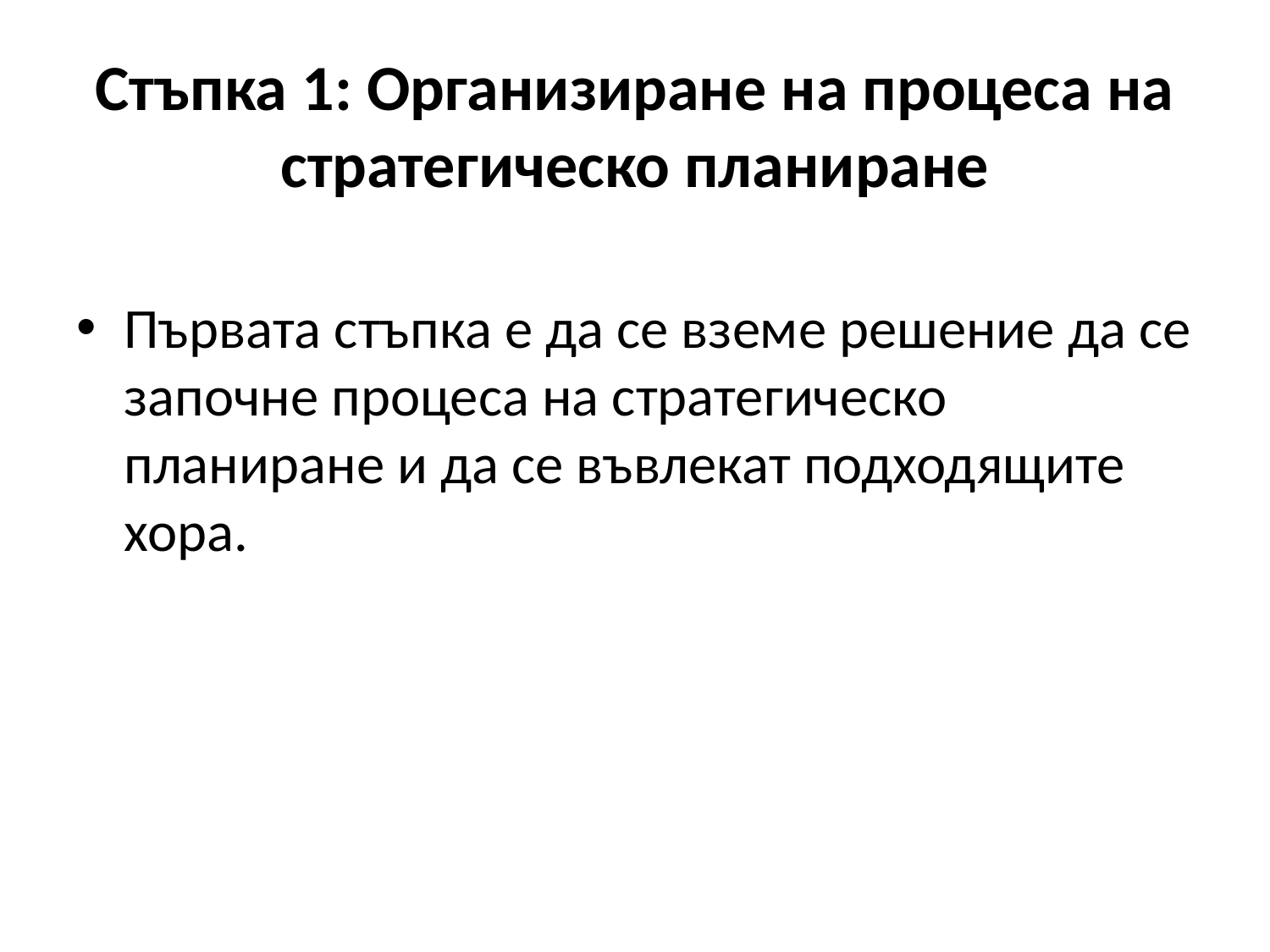

# Стъпка 1: Организиране на процеса на стратегическо планиране
Първата стъпка е да се вземе решение да се започне процеса на стратегическо планиране и да се въвлекат подходящите хора.